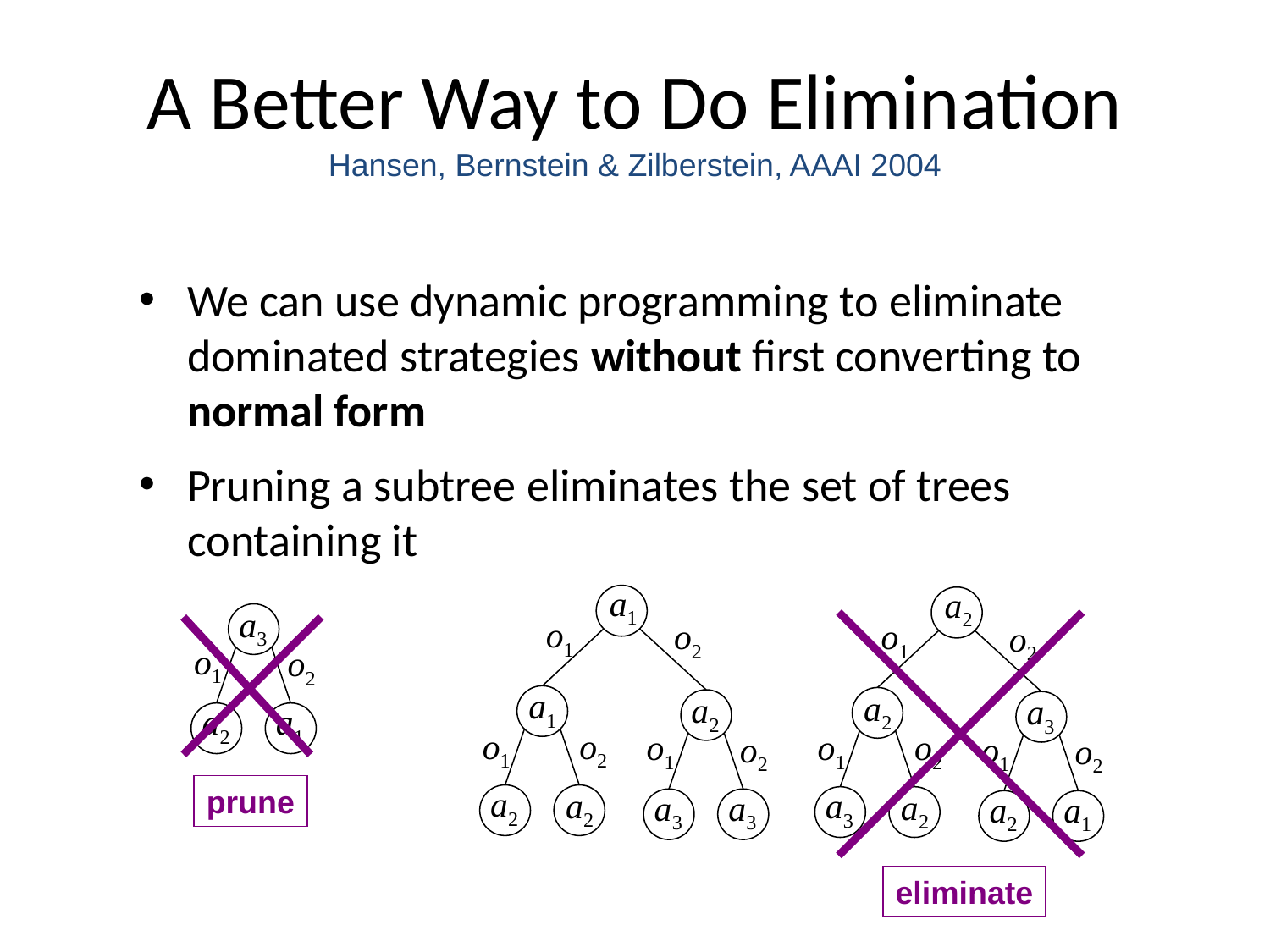

# A Better Way to Do Elimination Hansen, Bernstein & Zilberstein, AAAI 2004
We can use dynamic programming to eliminate dominated strategies without first converting to normal form
Pruning a subtree eliminates the set of trees containing it
a1
a2

a3

o1
o2
o1
o2

eliminate

prune
o1
o2
a1
a2
a2
a3

a2
a1

o1
o2
o1
o1
o2
o2
o1
o2
a2
a2
a3
a2
a3
a3
a2
a1